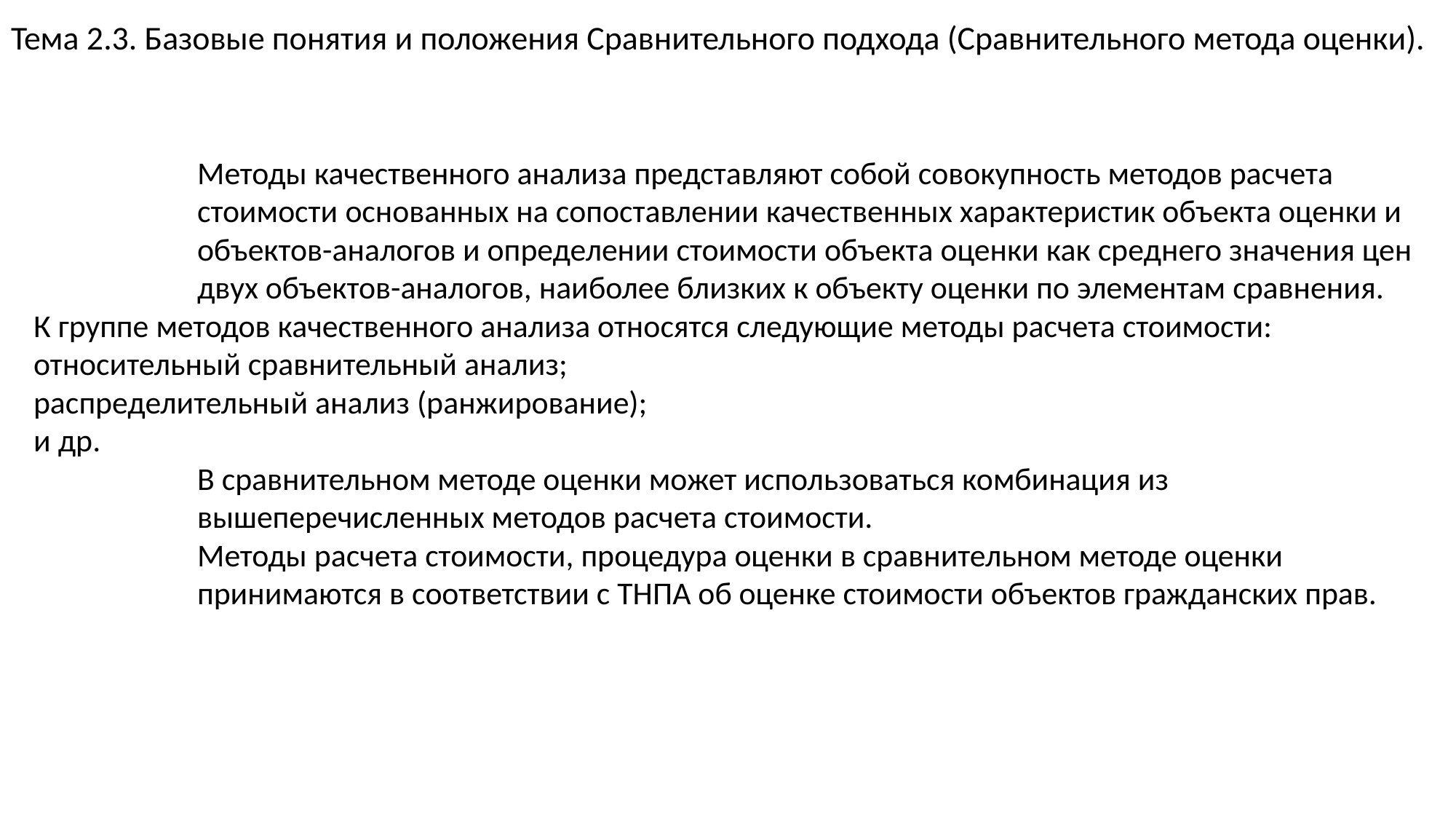

Тема 2.3. Базовые понятия и положения Сравнительного подхода (Сравнительного метода оценки).

Методы качественного анализа представляют собой совокупность методов расчета стоимости основанных на сопоставлении качественных характеристик объекта оценки и объектов-аналогов и определении стоимости объекта оценки как среднего значения цен двух объектов-аналогов, наиболее близких к объекту оценки по элементам сравнения.
К группе методов качественного анализа относятся следующие методы расчета стоимости:
относительный сравнительный анализ;
распределительный анализ (ранжирование);
и др.
В сравнительном методе оценки может использоваться комбинация из вышеперечисленных методов расчета стоимости.
Методы расчета стоимости, процедура оценки в сравнительном методе оценки принимаются в соответствии с ТНПА об оценке стоимости объектов гражданских прав.